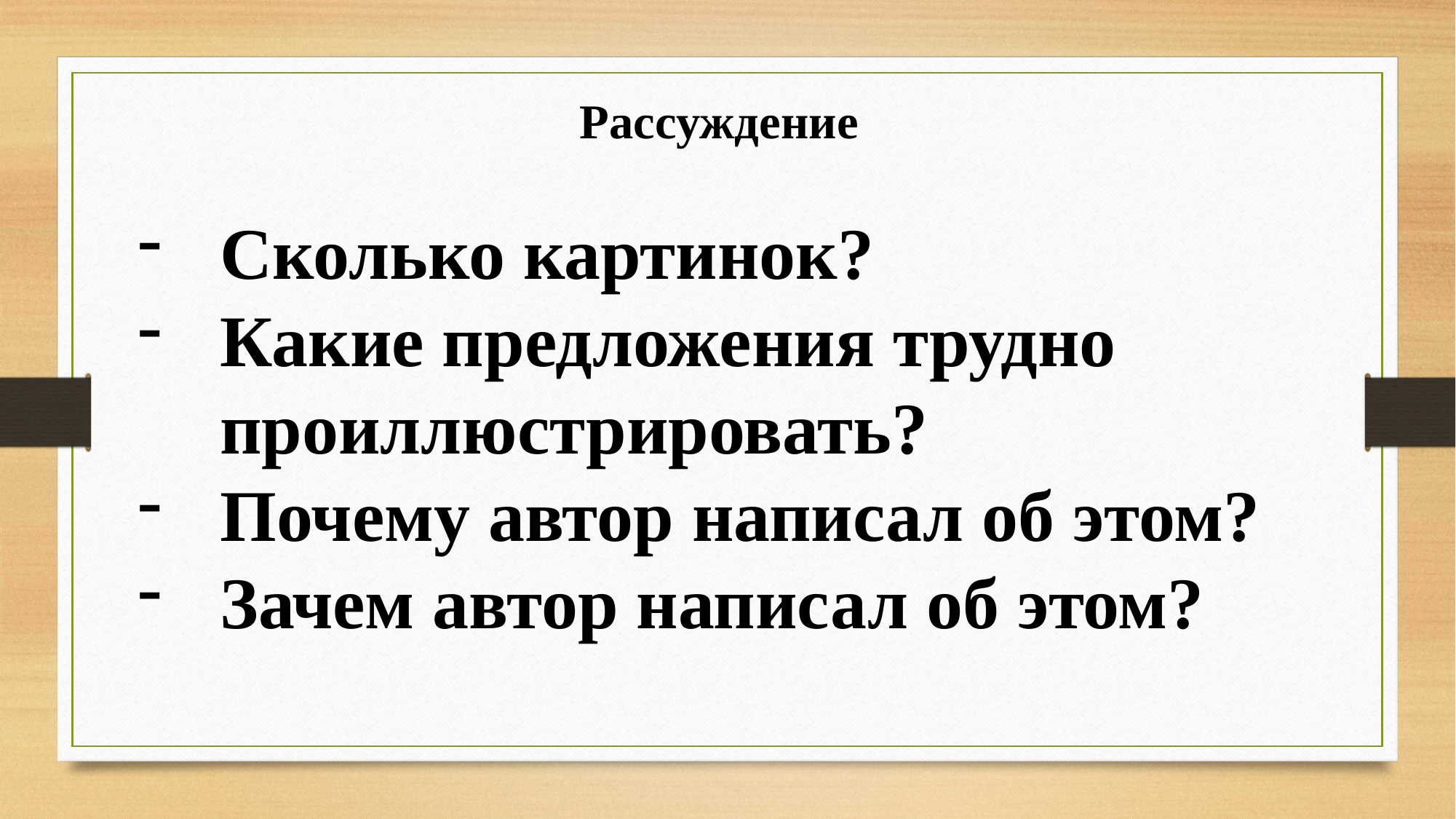

Рассуждение

Сколько картинок?
Какие предложения трудно проиллюстрировать?
Почему автор написал об этом?
Зачем автор написал об этом?